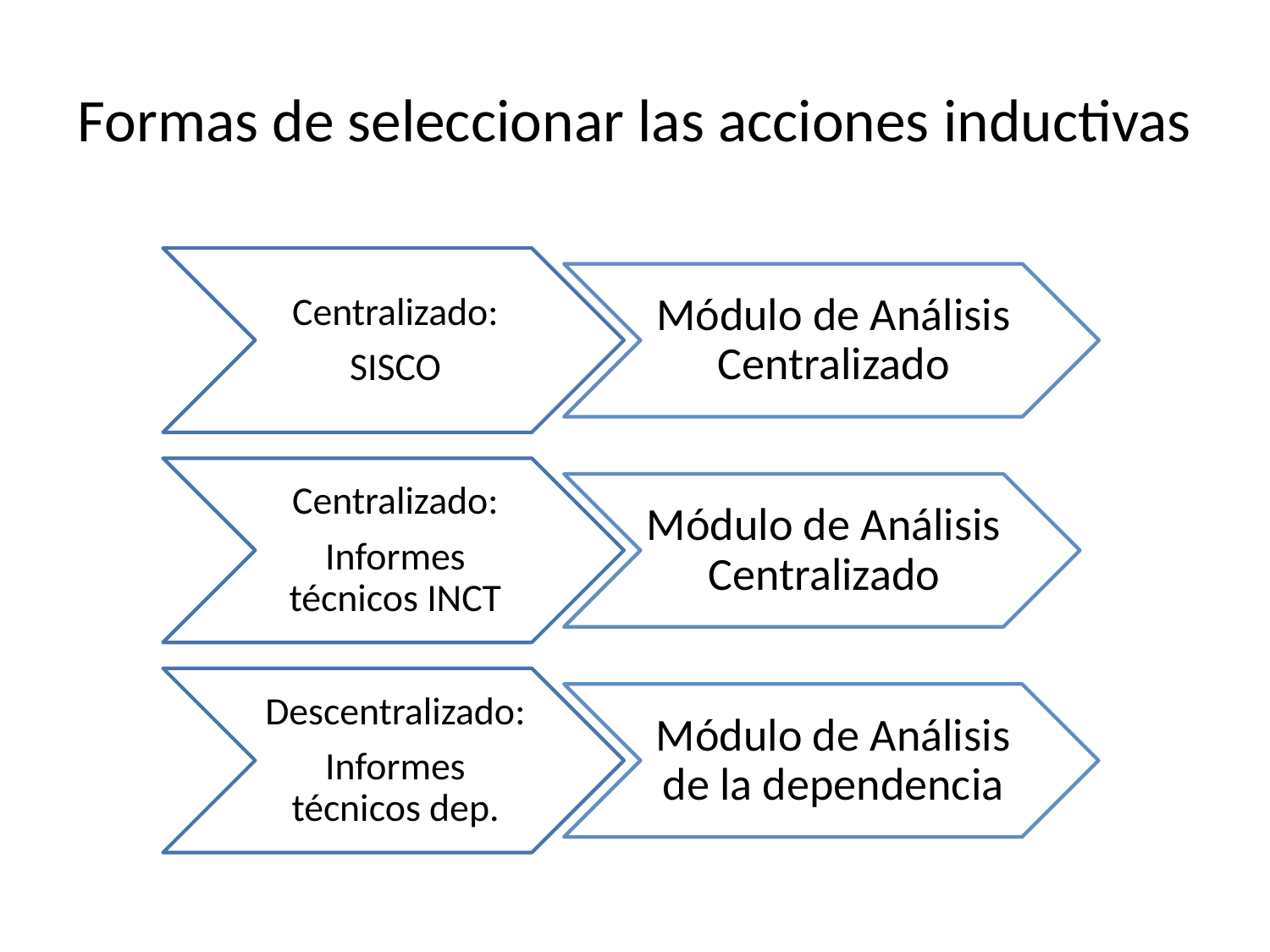

# Formas de seleccionar las acciones inductivas
Centralizado:
SISCO
Módulo de Análisis Centralizado
Centralizado:
Informes técnicos INCT
Módulo de Análisis Centralizado
Descentralizado:
Informes técnicos dep.
Módulo de Análisis de la dependencia